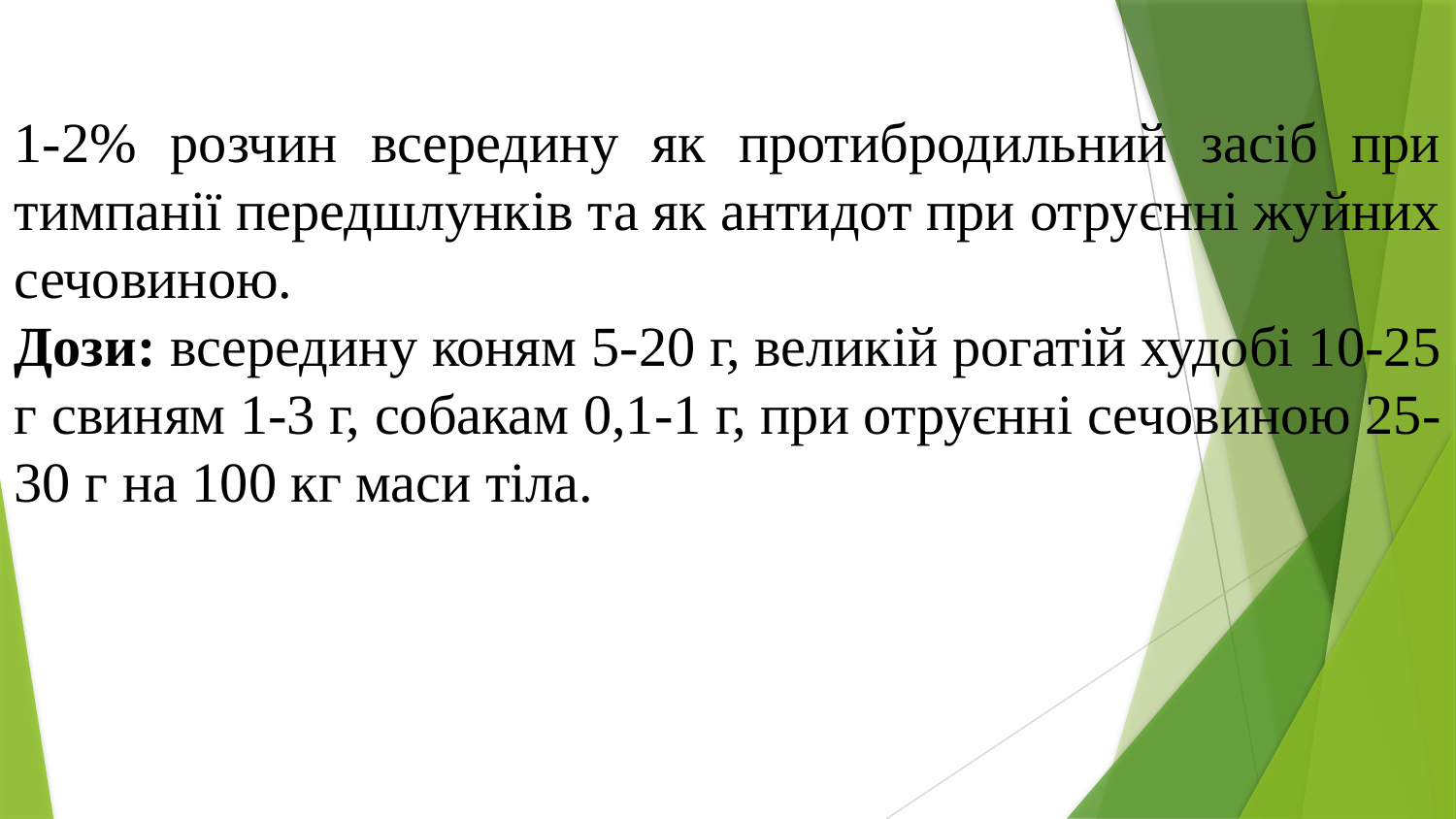

1-2% розчин всередину як протибродильний засіб при тимпанії передшлунків та як антидот при отруєнні жуйних сечовиною.
Дози: всередину коням 5-20 г, великій рогатій худобі 10-25 г свиням 1-3 г, собакам 0,1-1 г, при отруєнні сечовиною 25-30 г на 100 кг маси тіла.